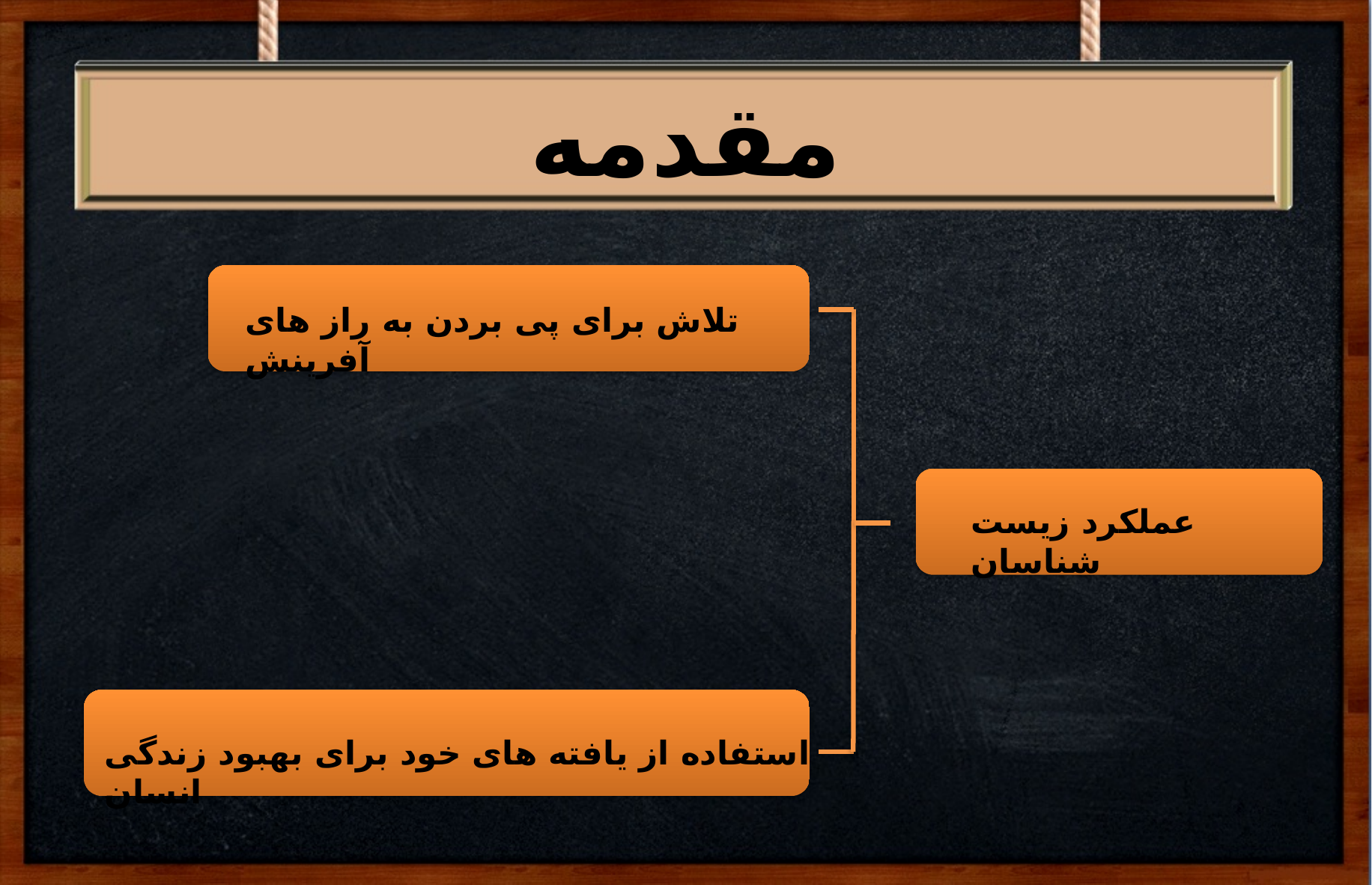

#
مقدمه

تلاش برای پی بردن به راز های آفرینش

عملکرد زیست شناسان

استفاده از یافته های خود برای بهبود زندگی انسان